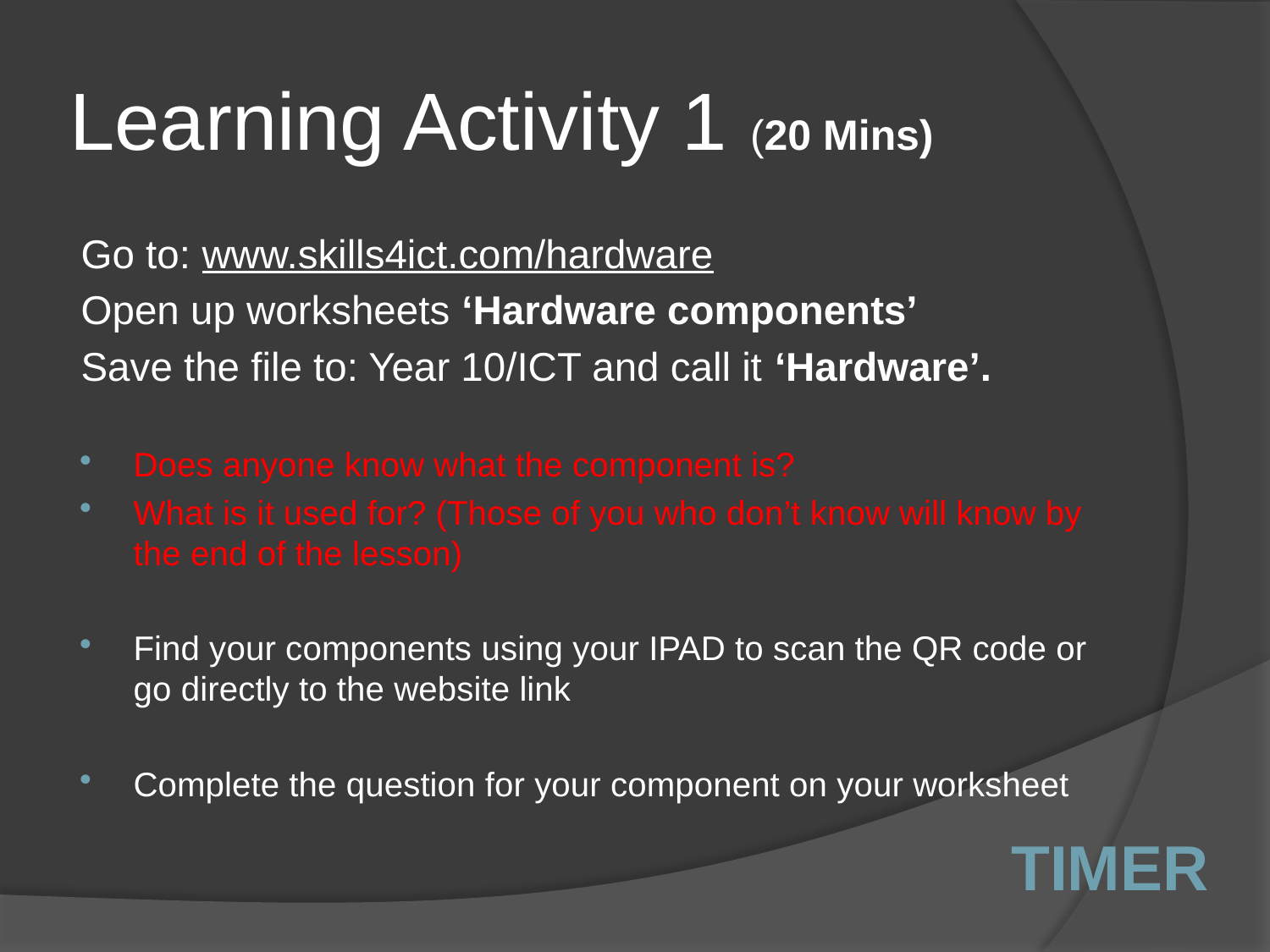

# Learning Activity 1 (20 Mins)
Go to: www.skills4ict.com/hardware
Open up worksheets ‘Hardware components’
Save the file to: Year 10/ICT and call it ‘Hardware’.

Does anyone know what the component is?
What is it used for? (Those of you who don’t know will know by the end of the lesson)

Find your components using your IPAD to scan the QR code or go directly to the website link

Complete the question for your component on your worksheet
timer